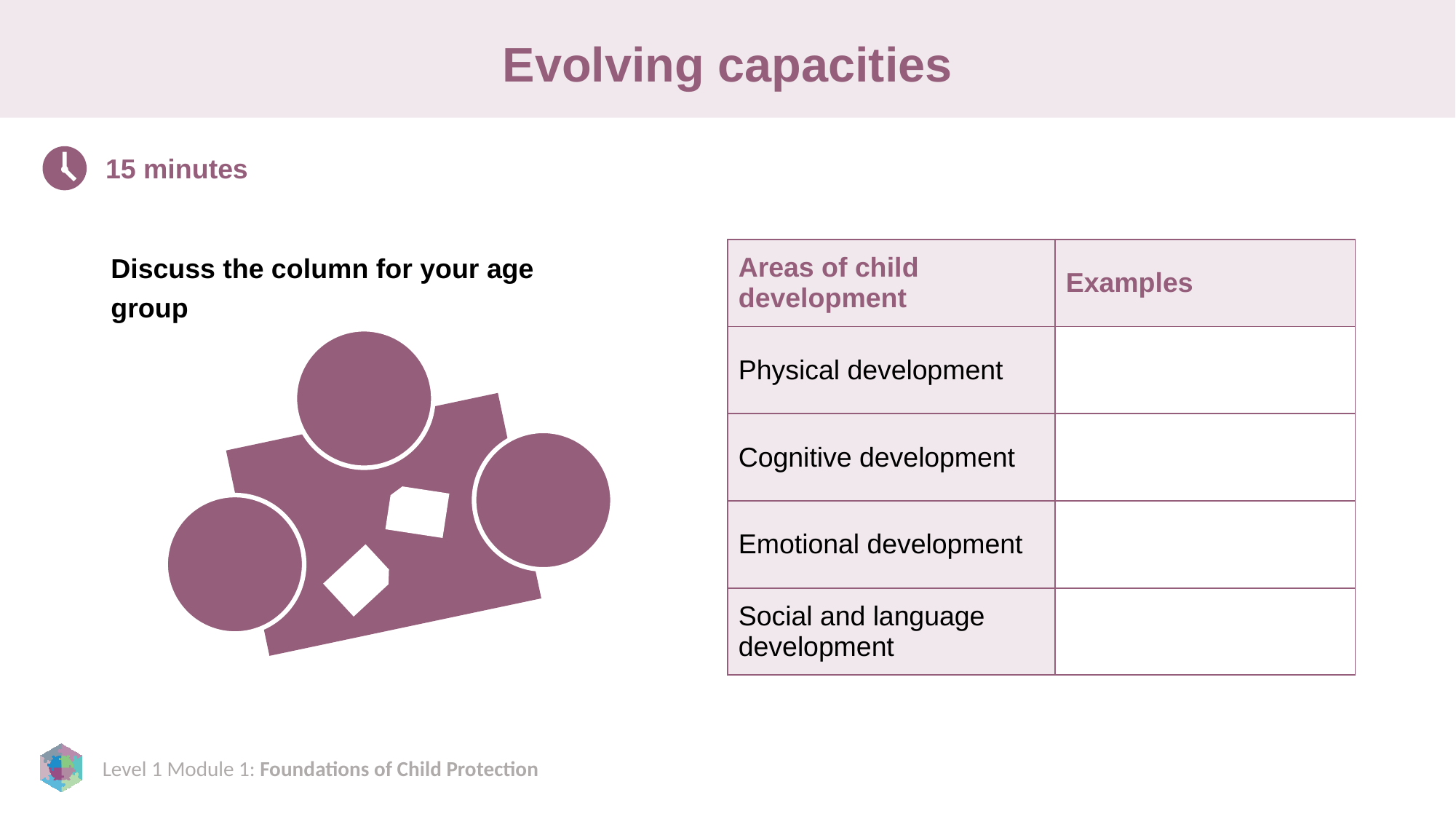

# Evolving capacities
15 minutes

| Areas of child development | Examples |
| --- | --- |
| Physical development |  |
| Cognitive development |  |
| Emotional development |  |
| Social and language development |  |
Discuss the column for your age group

Any behaviors you would expect from children of the ages shown in the table